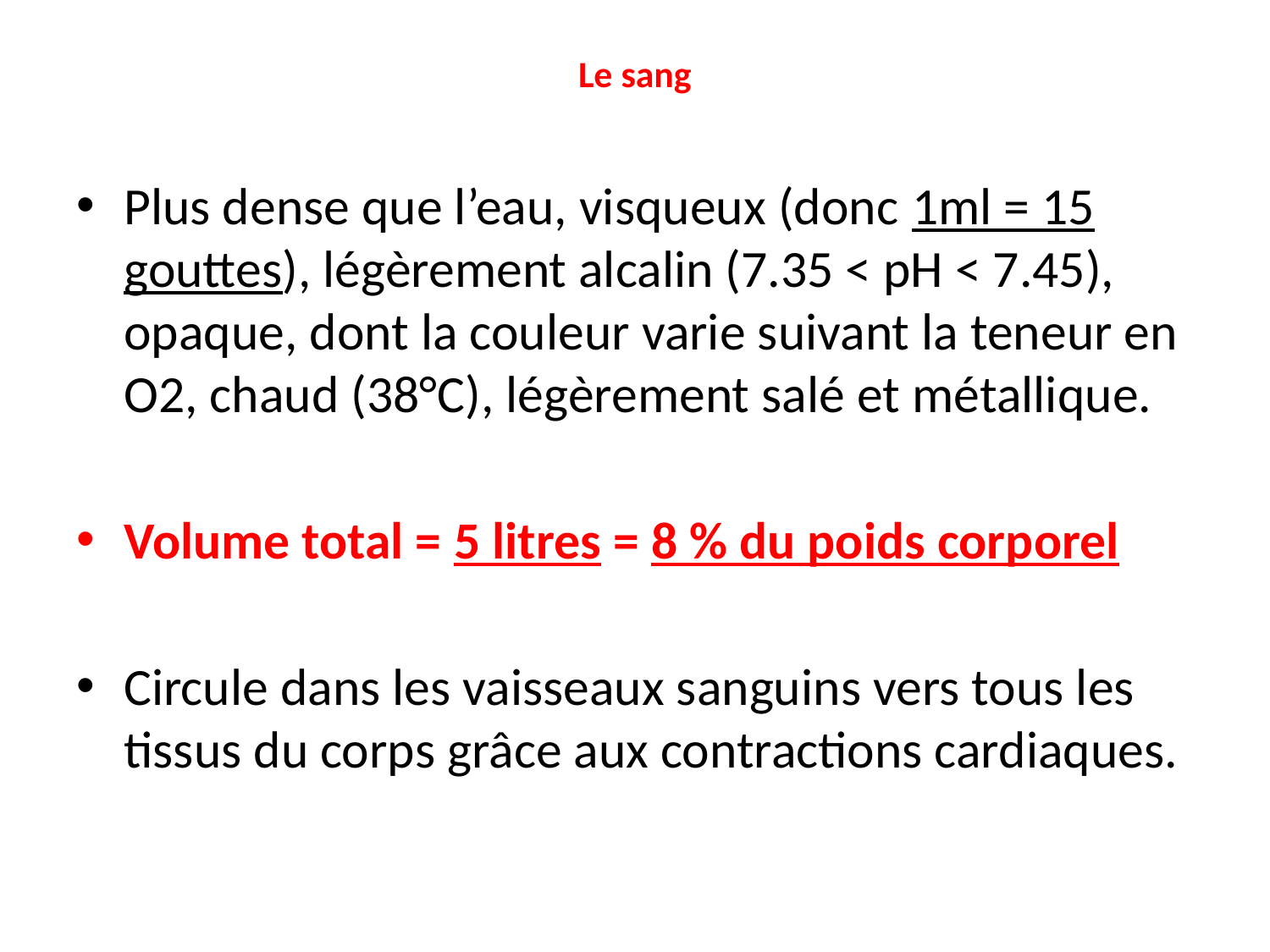

# Le sang
Plus dense que l’eau, visqueux (donc 1ml = 15 gouttes), légèrement alcalin (7.35 < pH < 7.45), opaque, dont la couleur varie suivant la teneur en O2, chaud (38°C), légèrement salé et métallique.

Volume total = 5 litres = 8 % du poids corporel

Circule dans les vaisseaux sanguins vers tous les tissus du corps grâce aux contractions cardiaques.